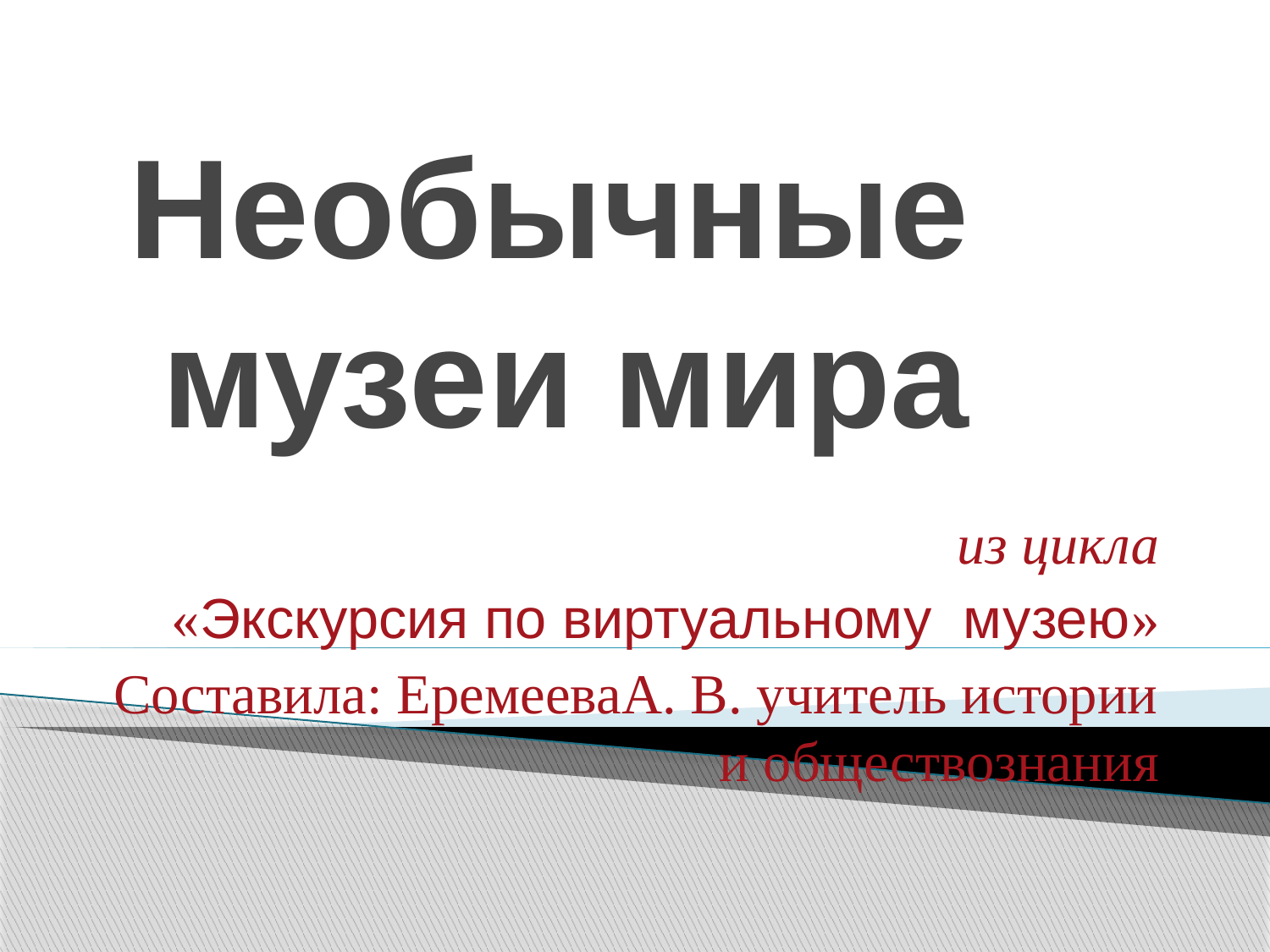

# Необычные музеи мира
из цикла
«Экскурсия по виртуальному  музею»
Составила: ЕремееваА. В. учитель истории и обществознания